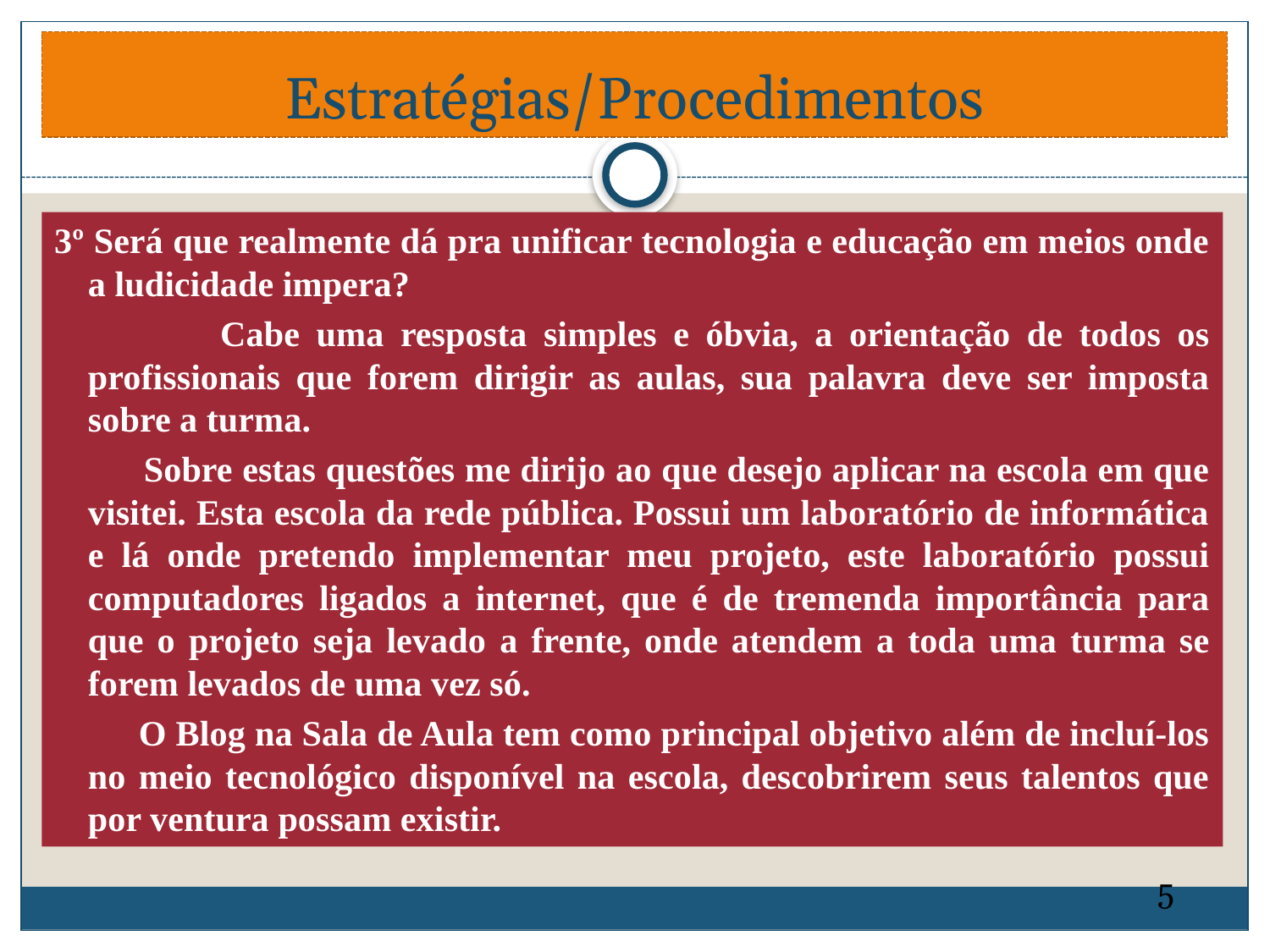

# Estratégias/Procedimentos
3º Será que realmente dá pra unificar tecnologia e educação em meios onde a ludicidade impera?
          Cabe uma resposta simples e óbvia, a orientação de todos os profissionais que forem dirigir as aulas, sua palavra deve ser imposta sobre a turma.
         Sobre estas questões me dirijo ao que desejo aplicar na escola em que visitei. Esta escola da rede pública. Possui um laboratório de informática e lá onde pretendo implementar meu projeto, este laboratório possui computadores ligados a internet, que é de tremenda importância para que o projeto seja levado a frente, onde atendem a toda uma turma se forem levados de uma vez só.
         O Blog na Sala de Aula tem como principal objetivo além de incluí-los no meio tecnológico disponível na escola, descobrirem seus talentos que por ventura possam existir.
5